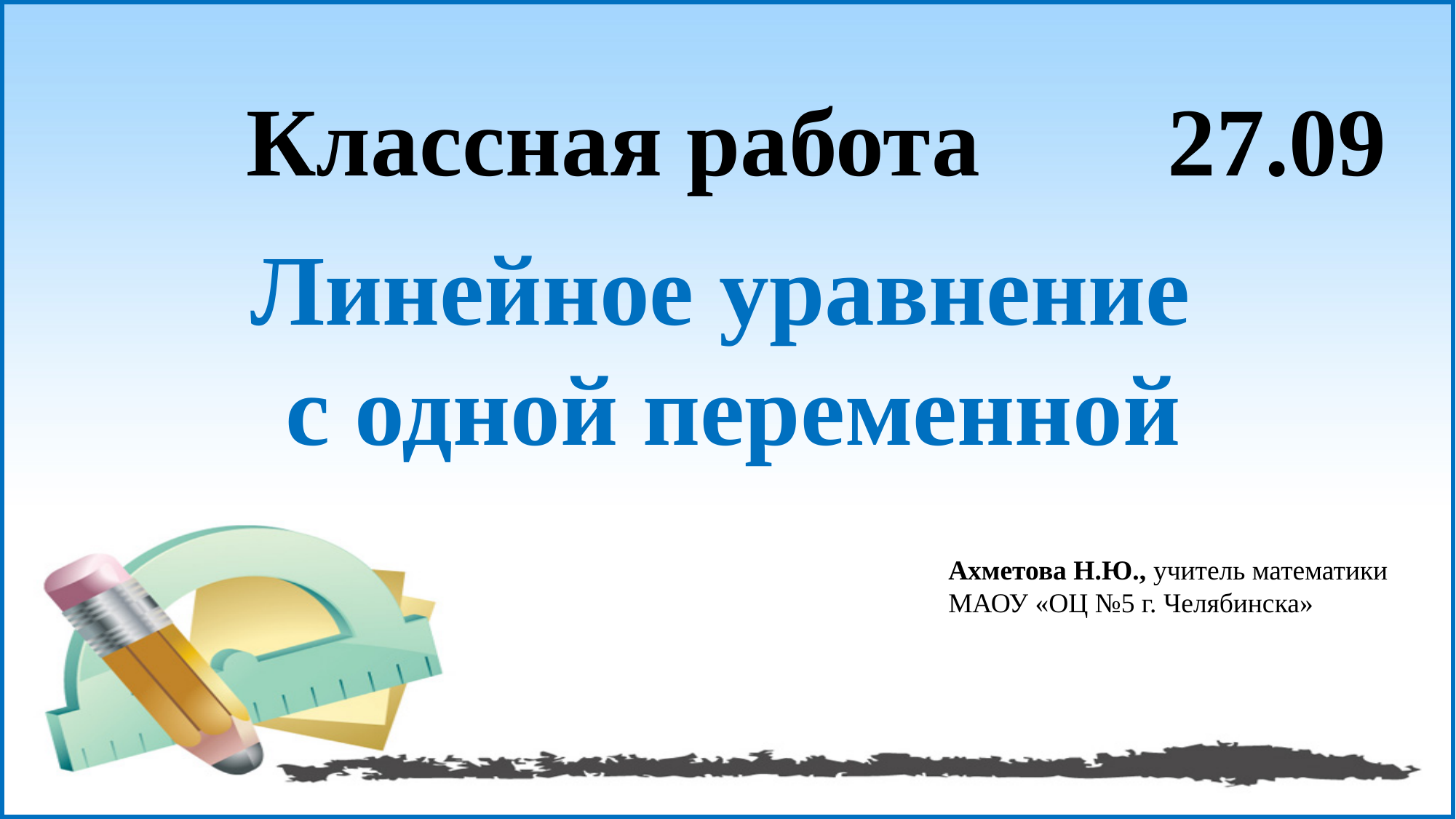

# Классная работа 		  27.09
Линейное уравнение
с одной переменной
Ахметова Н.Ю., учитель математики
МАОУ «ОЦ №5 г. Челябинска»